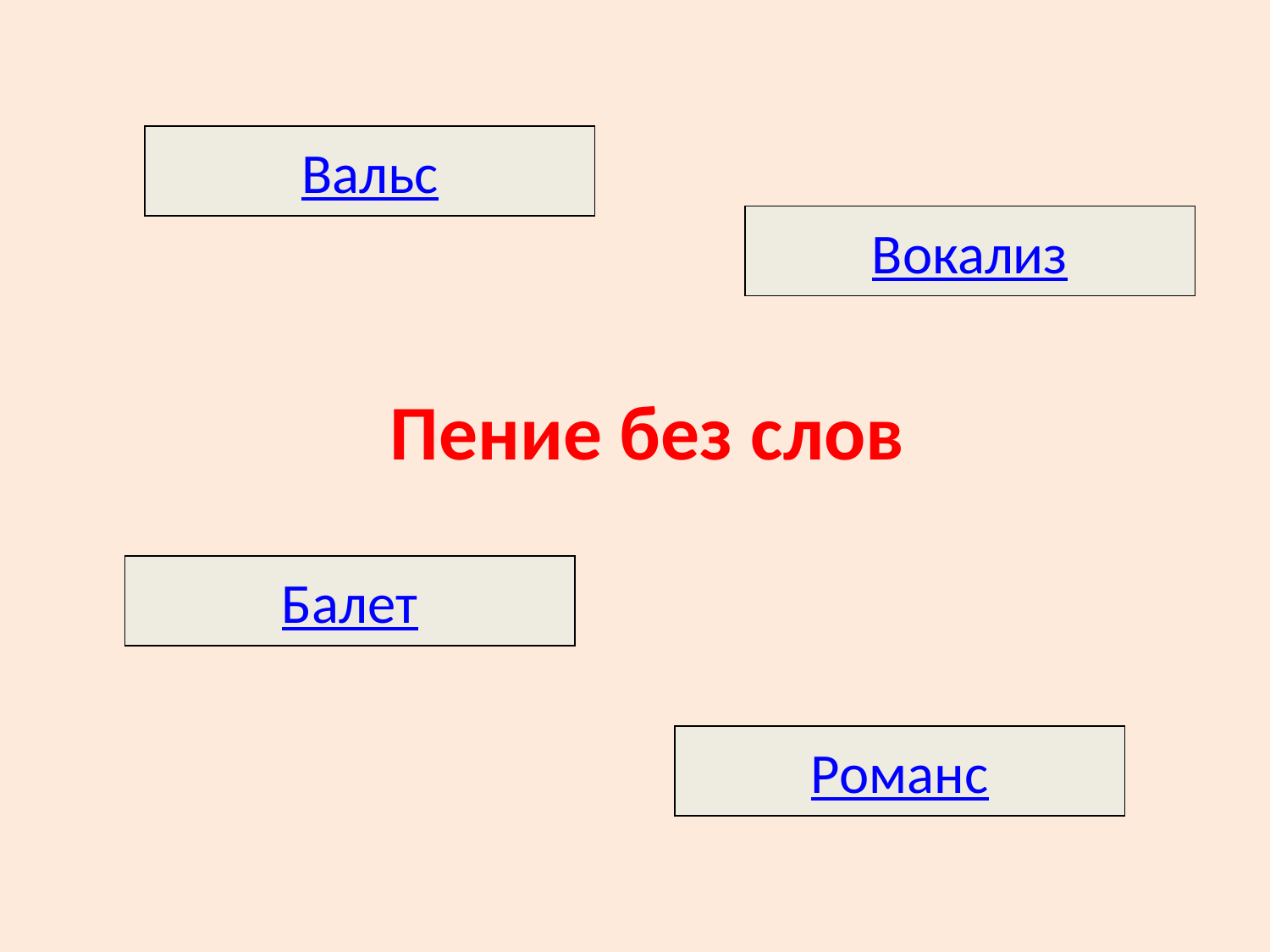

Вальс
Вокализ
Пение без слов
Балет
Романс